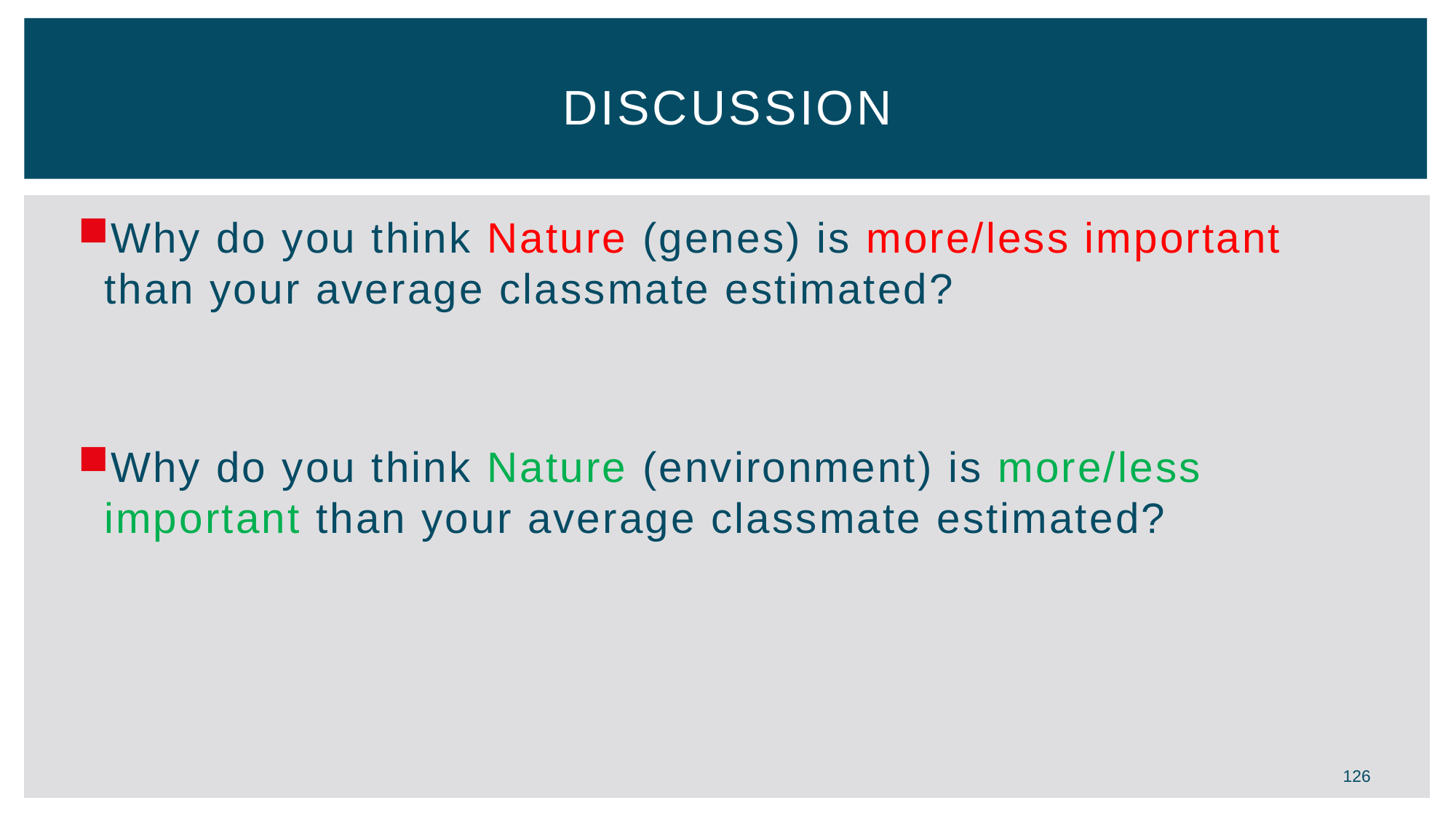

# Discussion
Why do you think Nature (genes) is more/less important than your average classmate estimated?

Why do you think Nature (environment) is more/less important than your average classmate estimated?

126